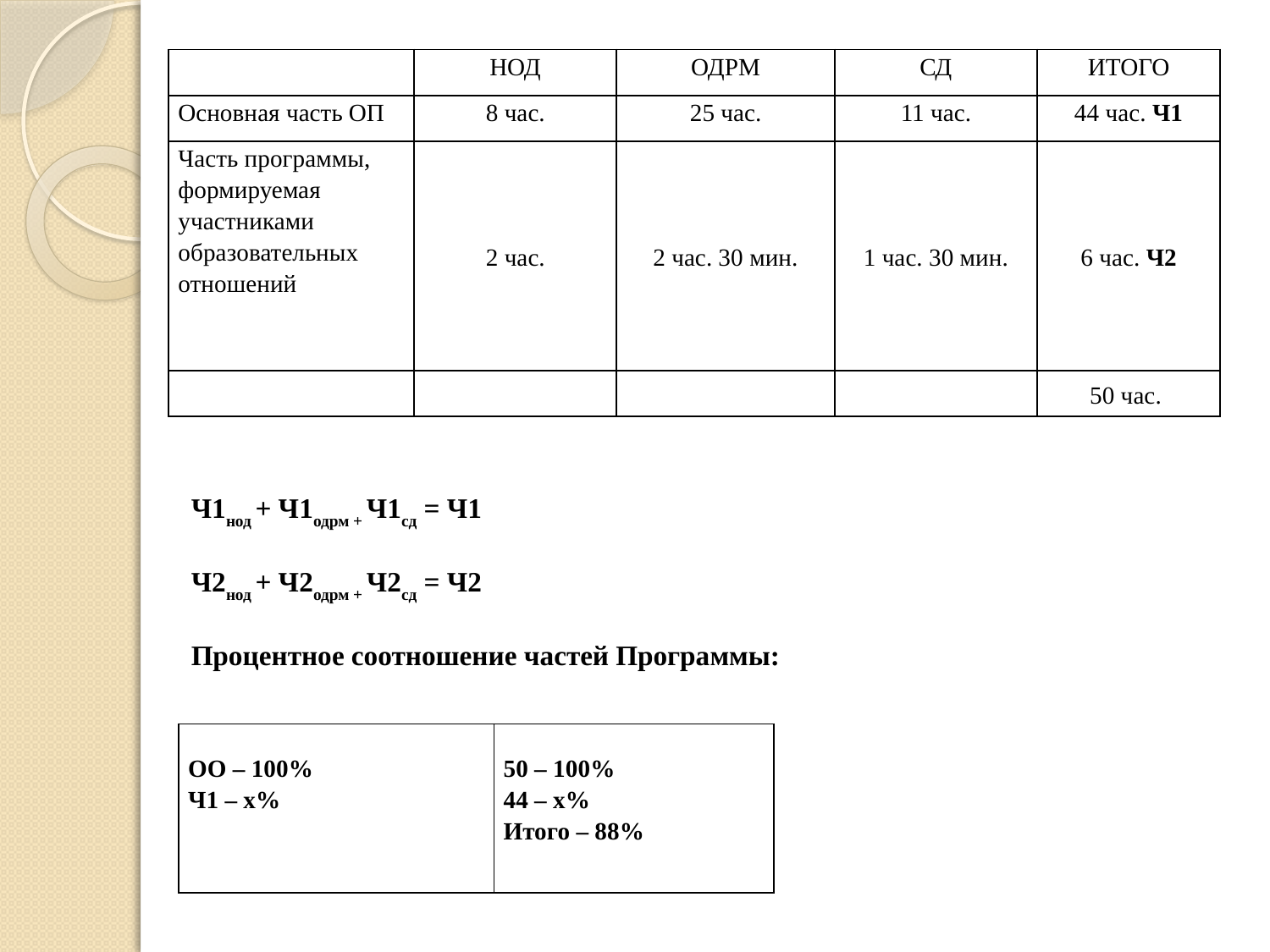

|  | НОД | ОДРМ | СД | ИТОГО |
| --- | --- | --- | --- | --- |
| Основная часть ОП | 8 час. | 25 час. | 11 час. | 44 час. Ч1 |
| Часть программы, формируемая участниками образовательных отношений | 2 час. | 2 час. 30 мин. | 1 час. 30 мин. | 6 час. Ч2 |
|  |  |  |  | 50 час. |
Ч1нод + Ч1одрм + Ч1сд = Ч1

Ч2нод + Ч2одрм + Ч2сд = Ч2

Процентное соотношение частей Программы:
| ОО – 100% Ч1 – х% | 50 – 100% 44 – х% Итого – 88% |
| --- | --- |